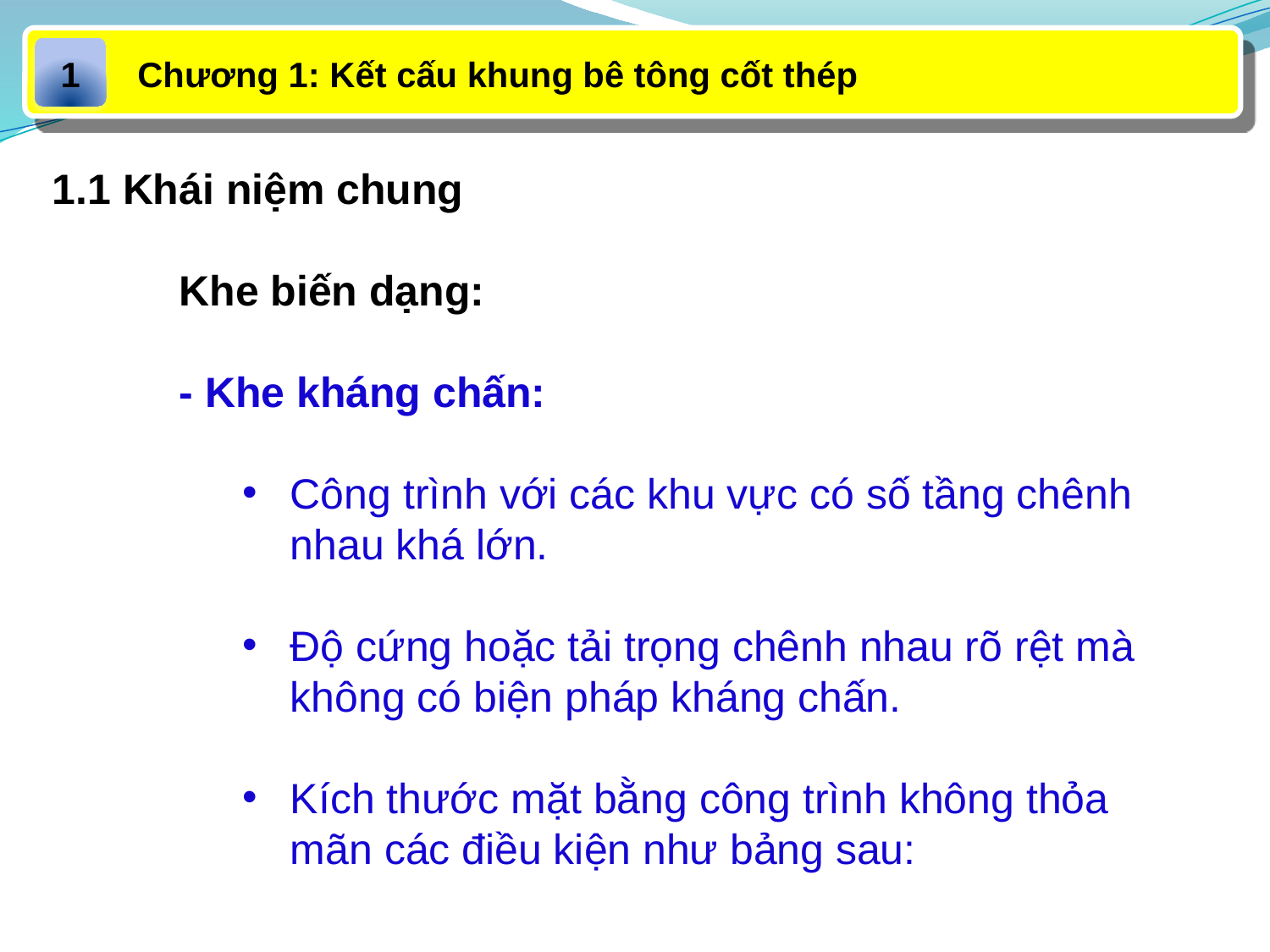

Chương 1: Kết cấu khung bê tông cốt thép

1

1.1 Khái niệm chung

	Khe biến dạng:

	- Khe kháng chấn:

Công trình với các khu vực có số tầng chênh nhau khá lớn.

Độ cứng hoặc tải trọng chênh nhau rõ rệt mà không có biện pháp kháng chấn.

Kích thước mặt bằng công trình không thỏa mãn các điều kiện như bảng sau: